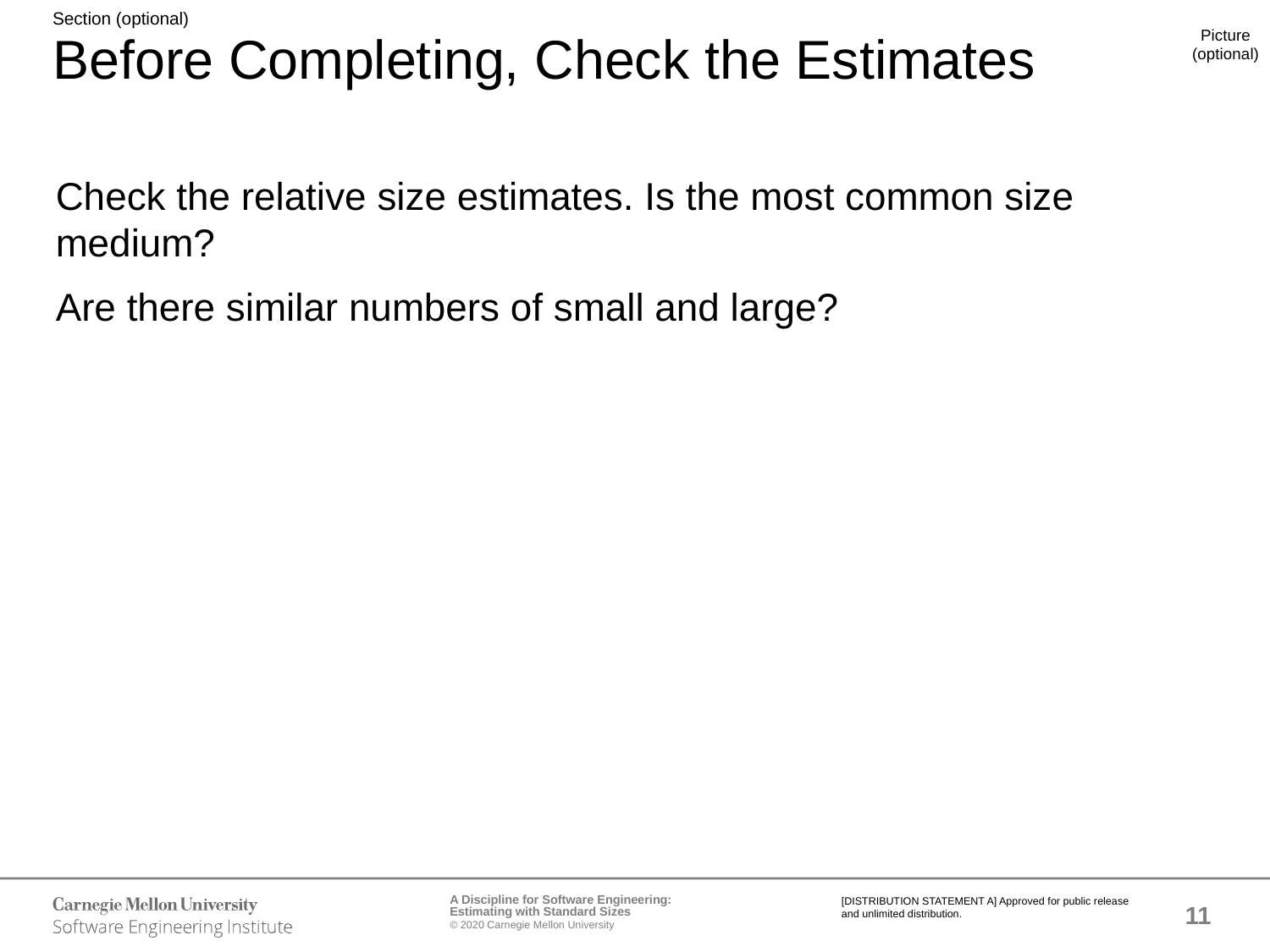

# Before Completing, Check the Estimates
Check the relative size estimates. Is the most common size medium?
Are there similar numbers of small and large?